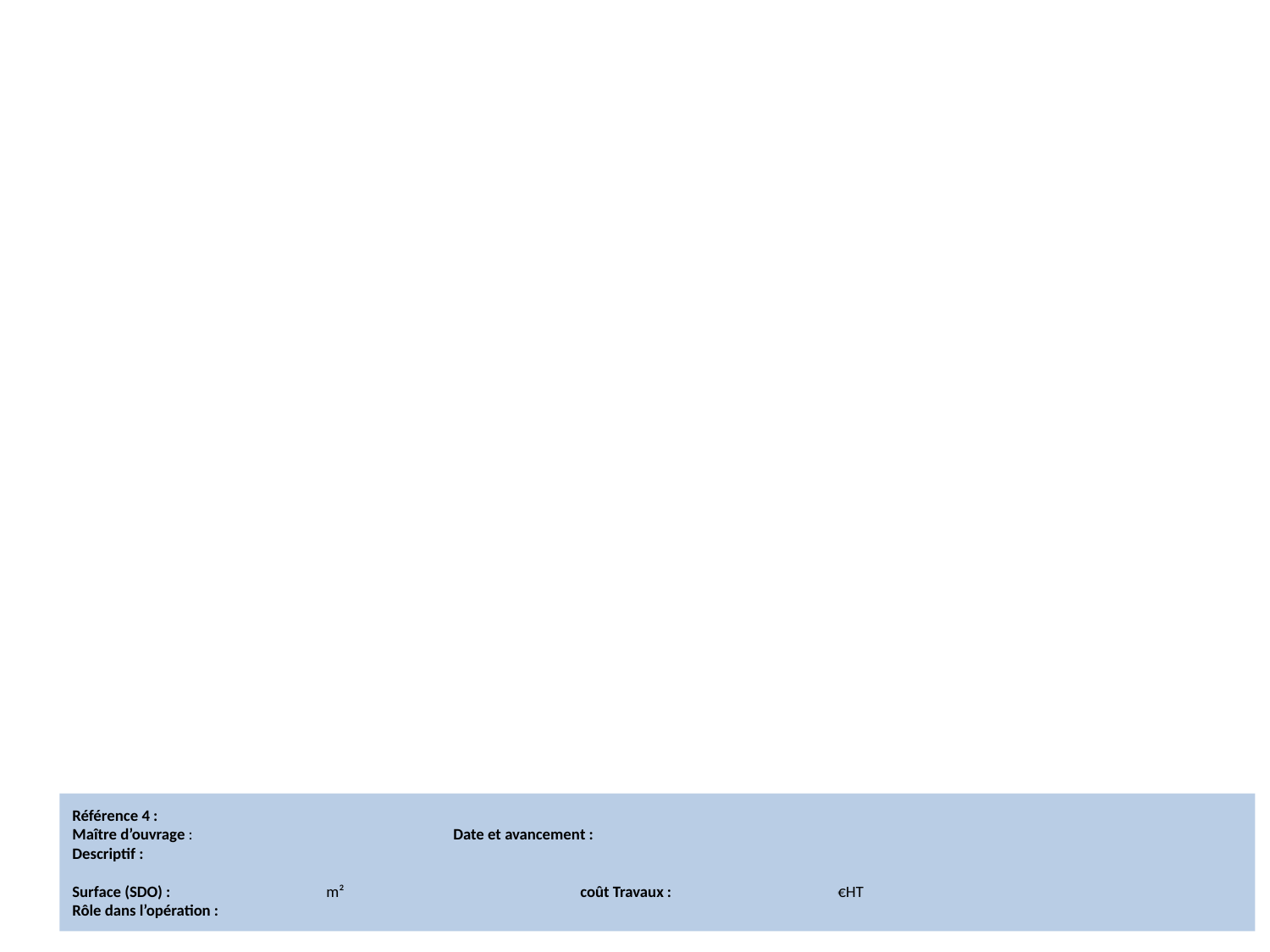

Référence 4 :
Maître d’ouvrage :			Date et avancement :
Descriptif :
Surface (SDO) :		m²		coût Travaux :		 €HT
Rôle dans l’opération :